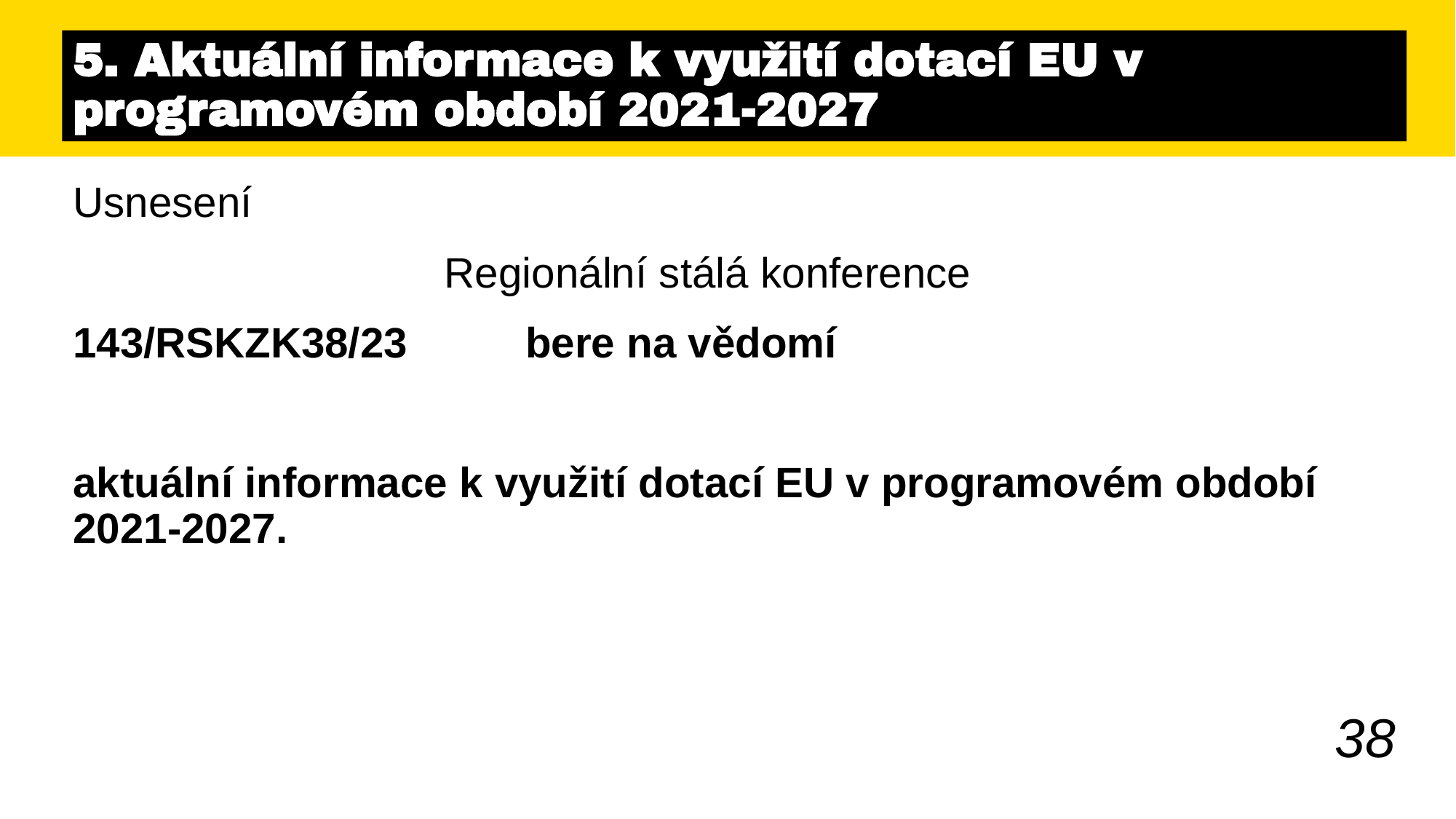

# 5. Aktuální informace k využití dotací EU v programovém období 2021-2027
Usnesení
Regionální stálá konference
143/RSKZK38/23          bere na vědomí

aktuální informace k využití dotací EU v programovém období 2021-2027.
38